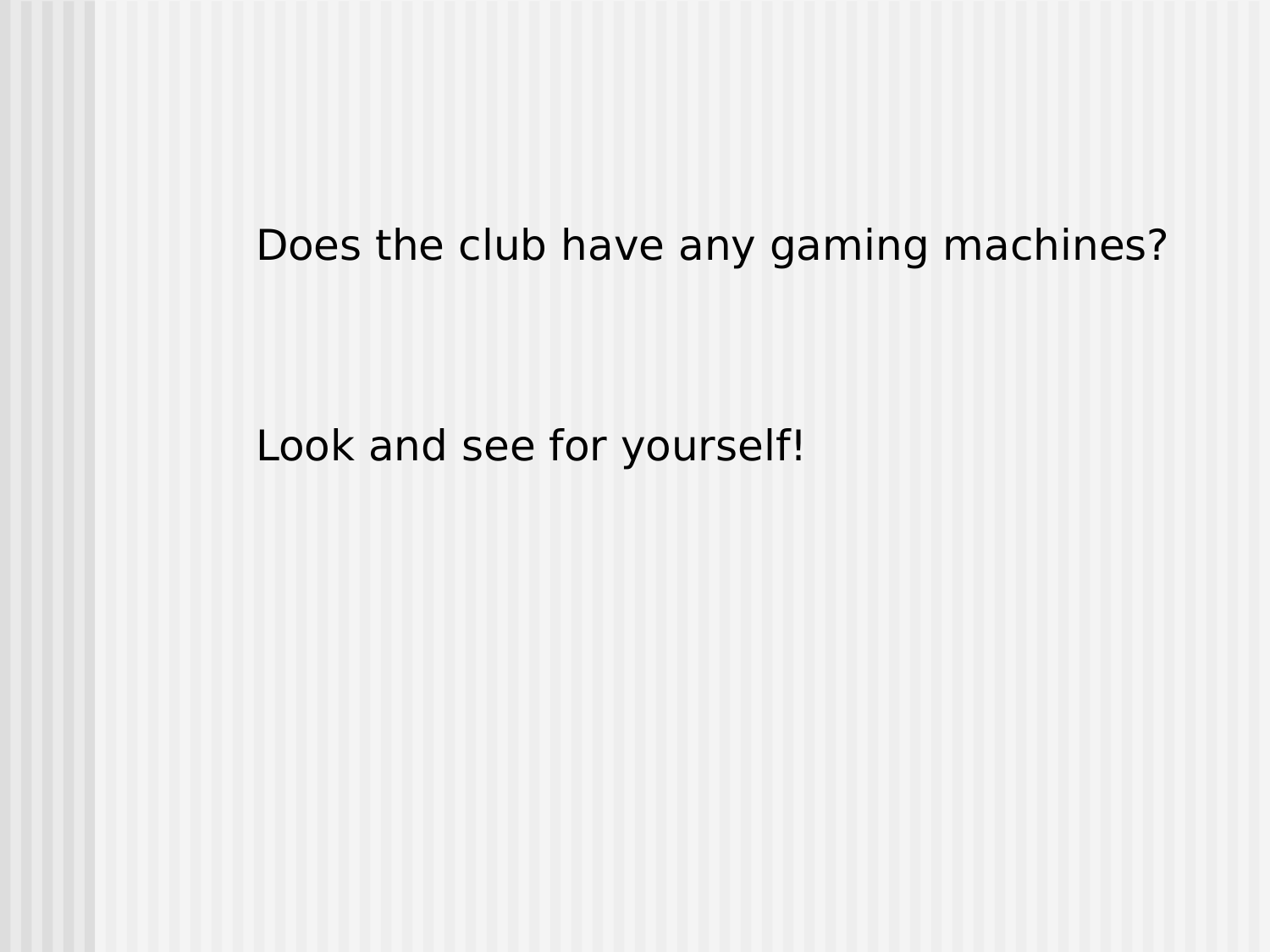

Does the club have any gaming machines?
Look and see for yourself!